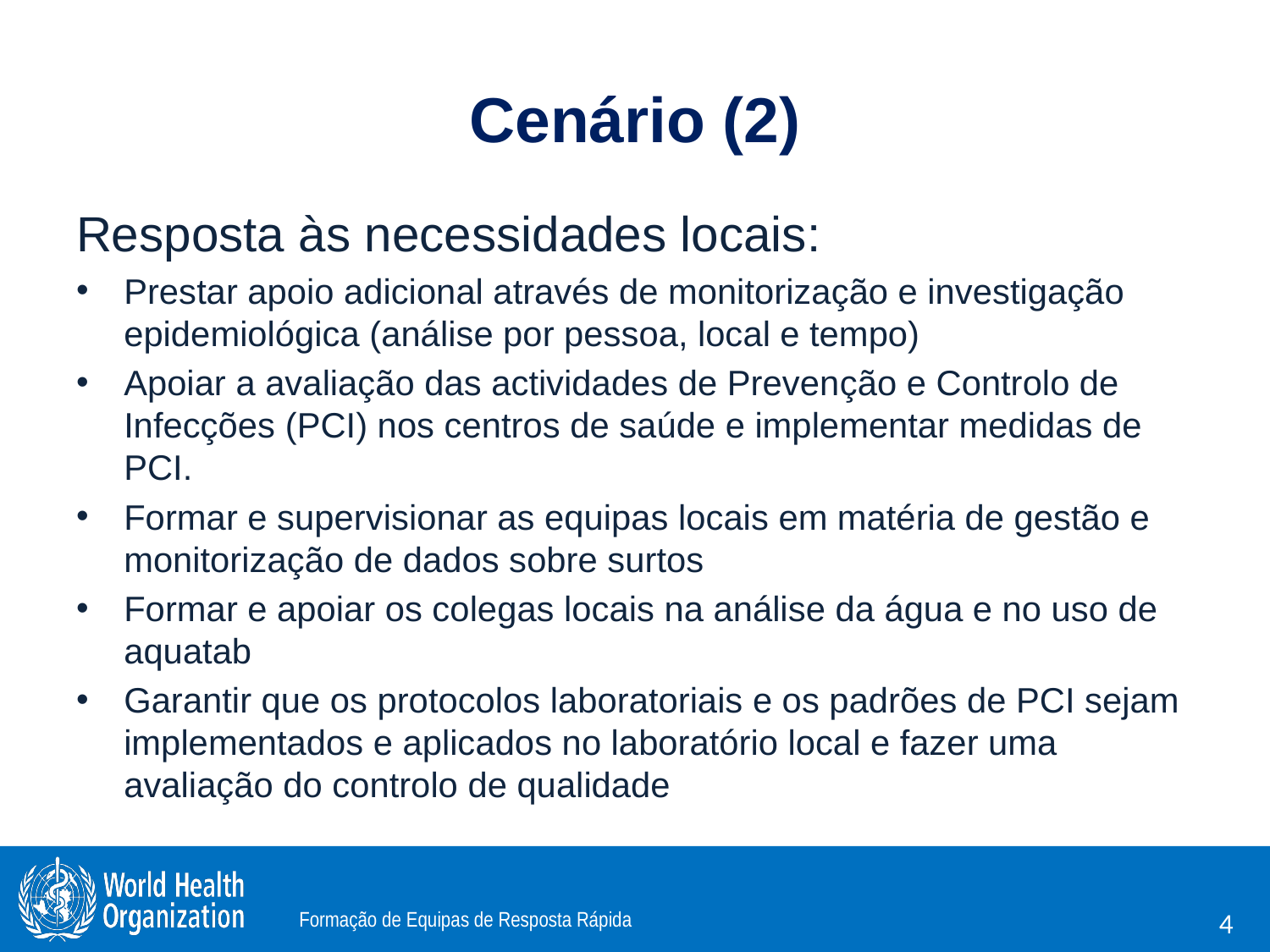

# Cenário (2)
Resposta às necessidades locais:
Prestar apoio adicional através de monitorização e investigação epidemiológica (análise por pessoa, local e tempo)
Apoiar a avaliação das actividades de Prevenção e Controlo de Infecções (PCI) nos centros de saúde e implementar medidas de PCI.
Formar e supervisionar as equipas locais em matéria de gestão e monitorização de dados sobre surtos
Formar e apoiar os colegas locais na análise da água e no uso de aquatab
Garantir que os protocolos laboratoriais e os padrões de PCI sejam implementados e aplicados no laboratório local e fazer uma avaliação do controlo de qualidade